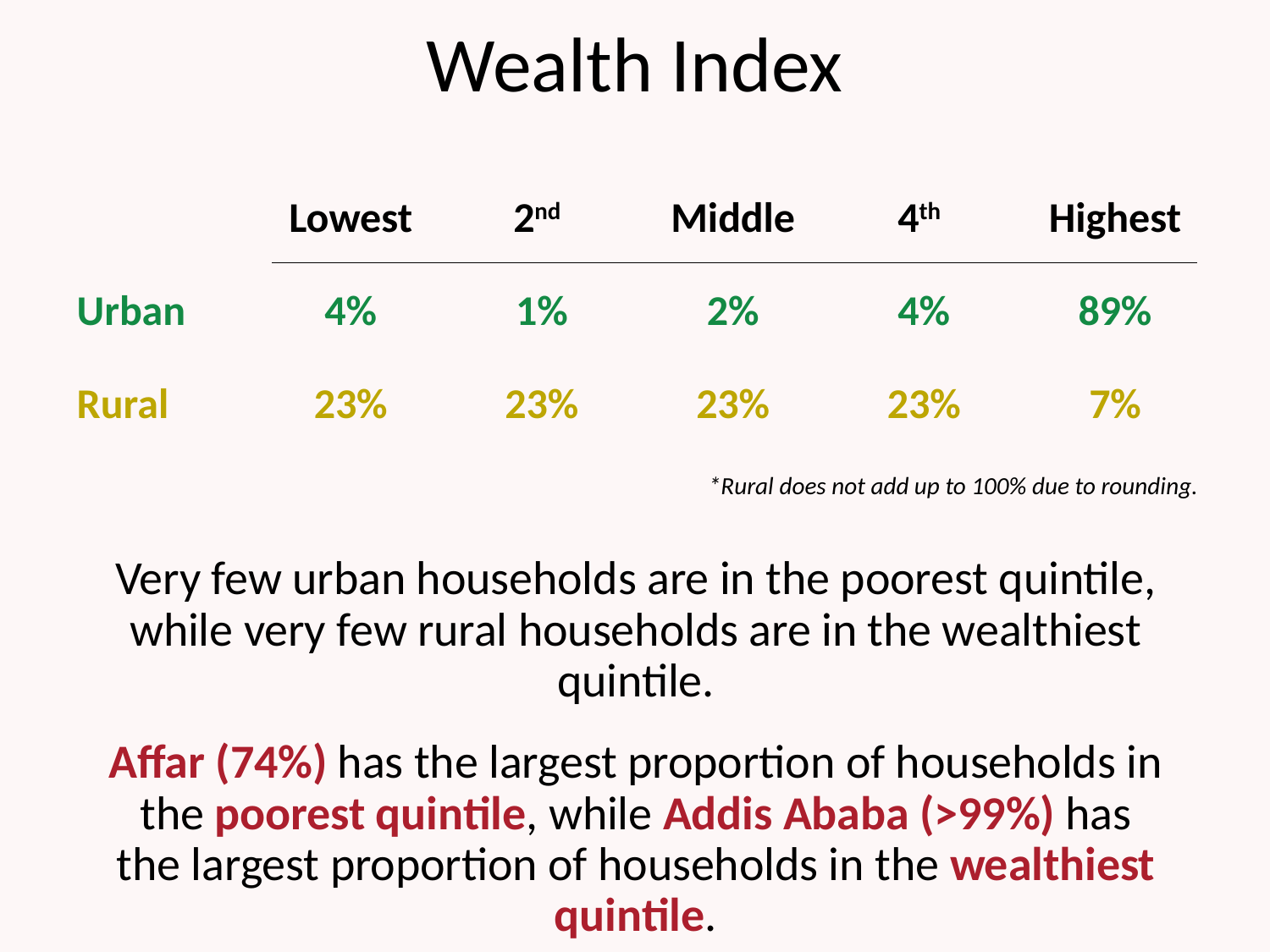

# Wealth Index

|  | Lowest | 2nd | Middle | 4th | Highest |
| --- | --- | --- | --- | --- | --- |
| Urban | 4% | 1% | 2% | 4% | 89% |
| Rural | 23% | 23% | 23% | 23% | 7% |
*Rural does not add up to 100% due to rounding.
Very few urban households are in the poorest quintile, while very few rural households are in the wealthiest quintile.
Affar (74%) has the largest proportion of households in the poorest quintile, while Addis Ababa (>99%) has the largest proportion of households in the wealthiest quintile.